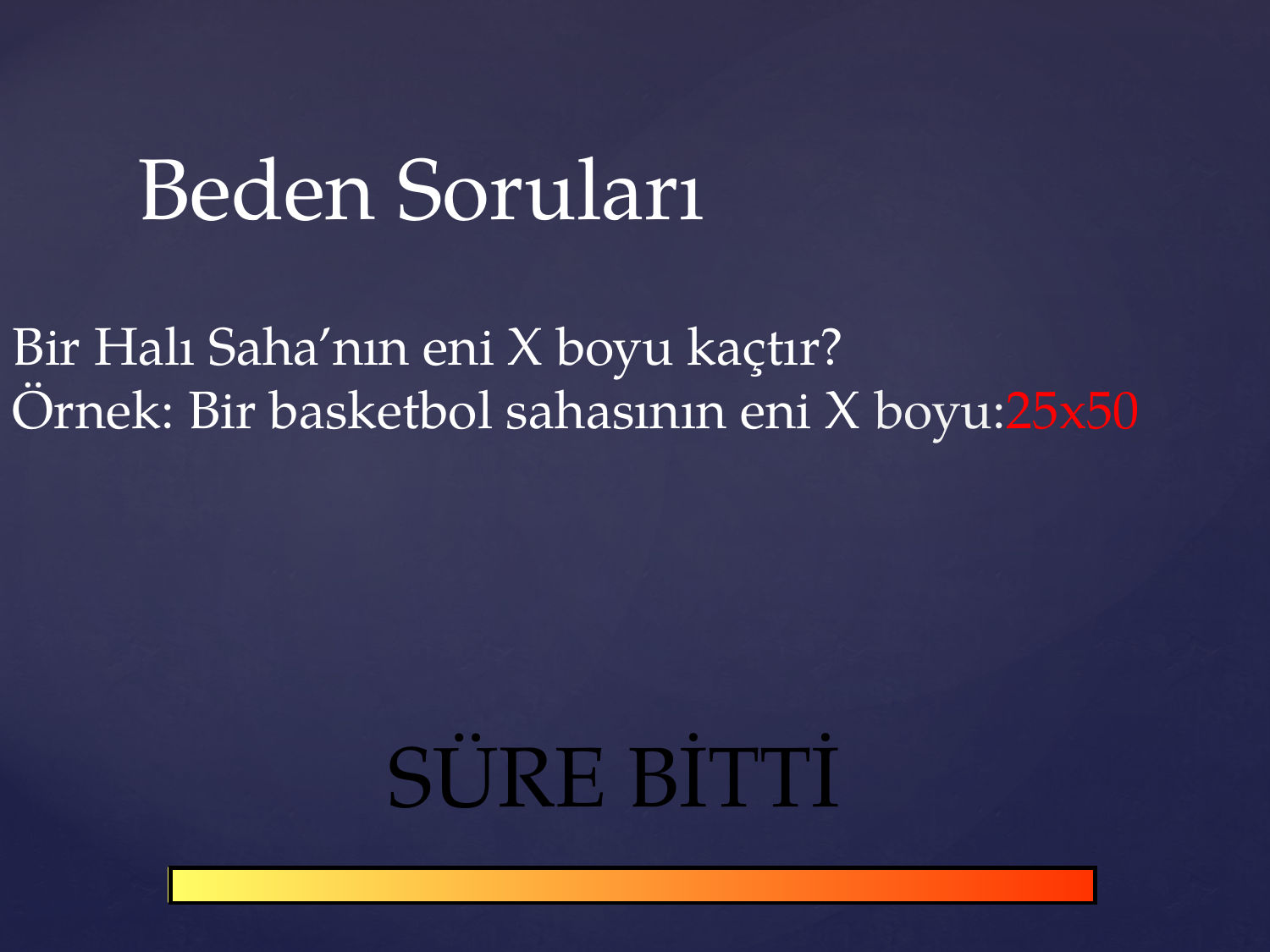

# Beden Soruları
Bir Halı Saha’nın eni X boyu kaçtır?
Örnek: Bir basketbol sahasının eni X boyu:25x50
SÜRE BİTTİ